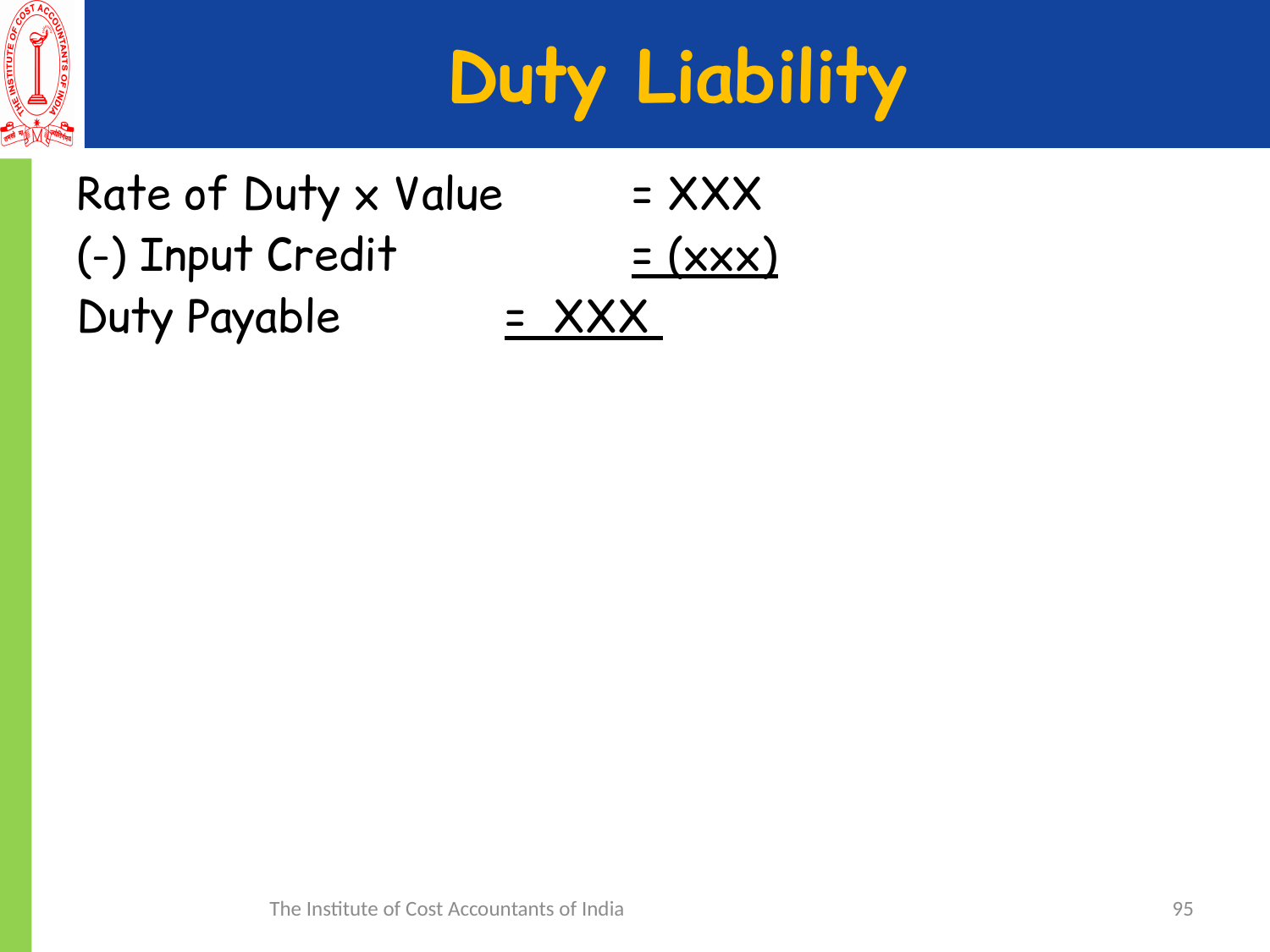

# Duty Liability
Rate of Duty x Value 	= XXX
(-) Input Credit		= (xxx)
Duty Payable		=  XXX
The Institute of Cost Accountants of India
95